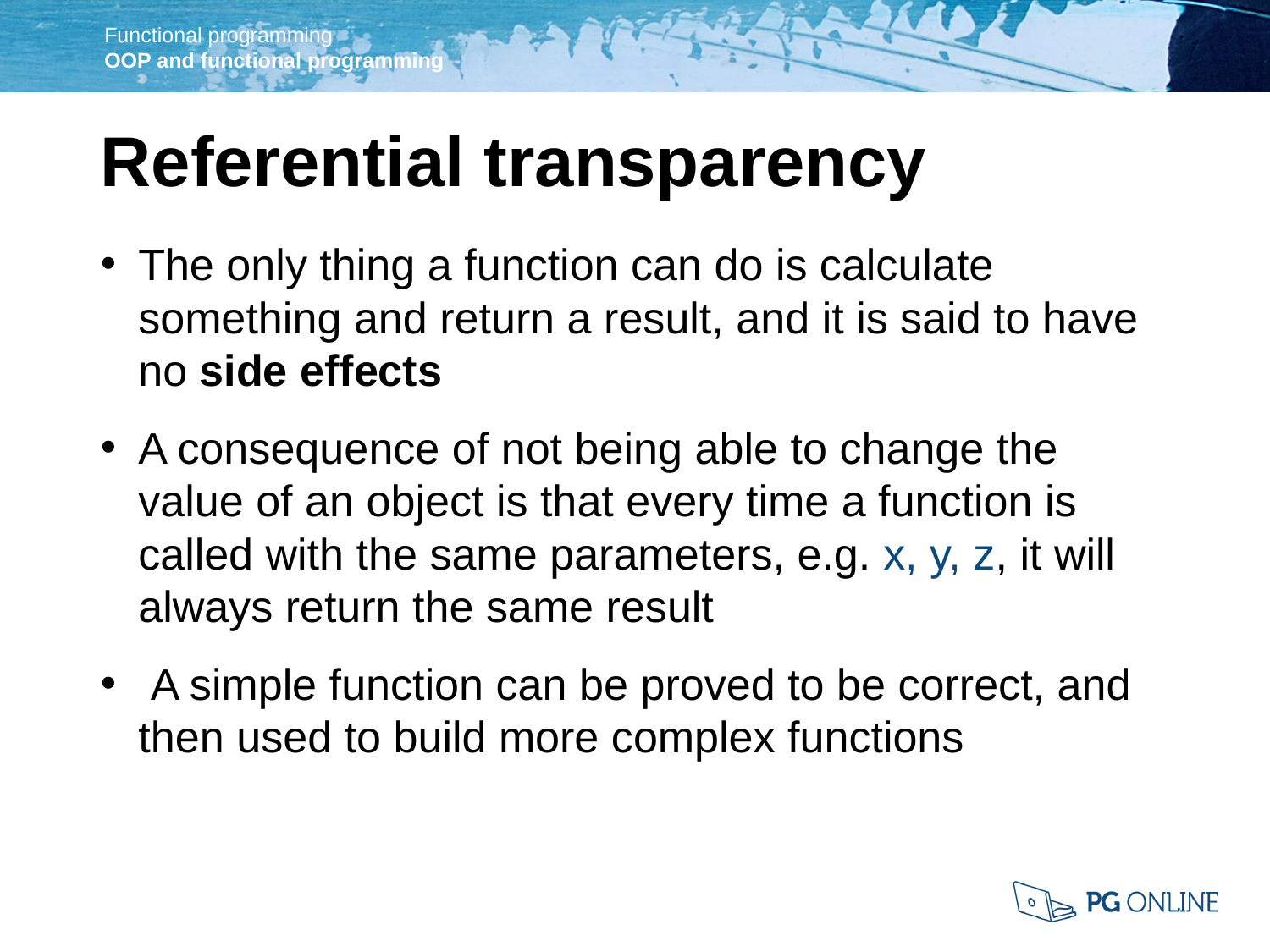

Referential transparency
The only thing a function can do is calculate something and return a result, and it is said to have no side effects
A consequence of not being able to change the value of an object is that every time a function is called with the same parameters, e.g. x, y, z, it will always return the same result
 A simple function can be proved to be correct, and then used to build more complex functions